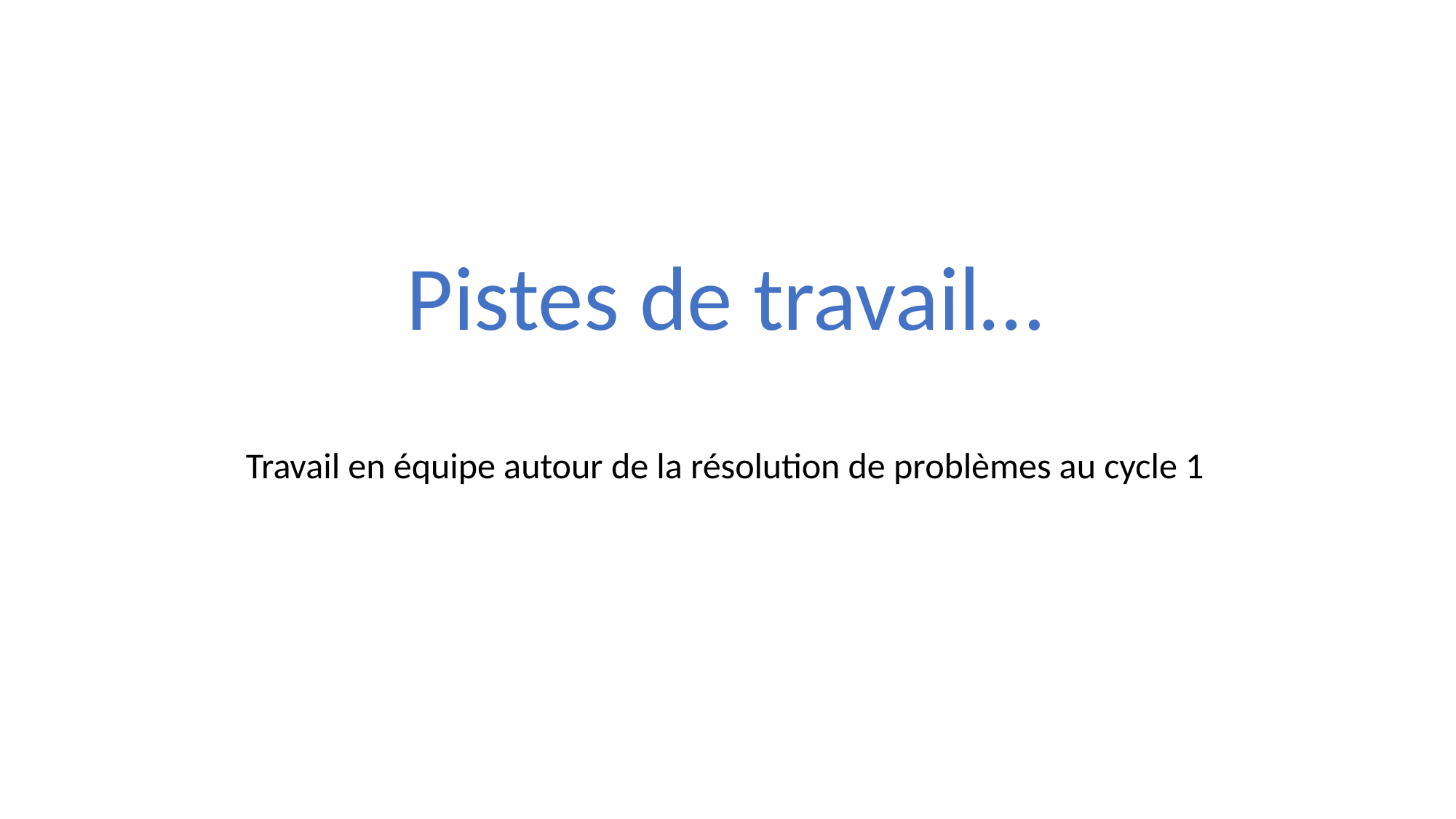

# Pistes de travail…
Travail en équipe autour de la résolution de problèmes au cycle 1